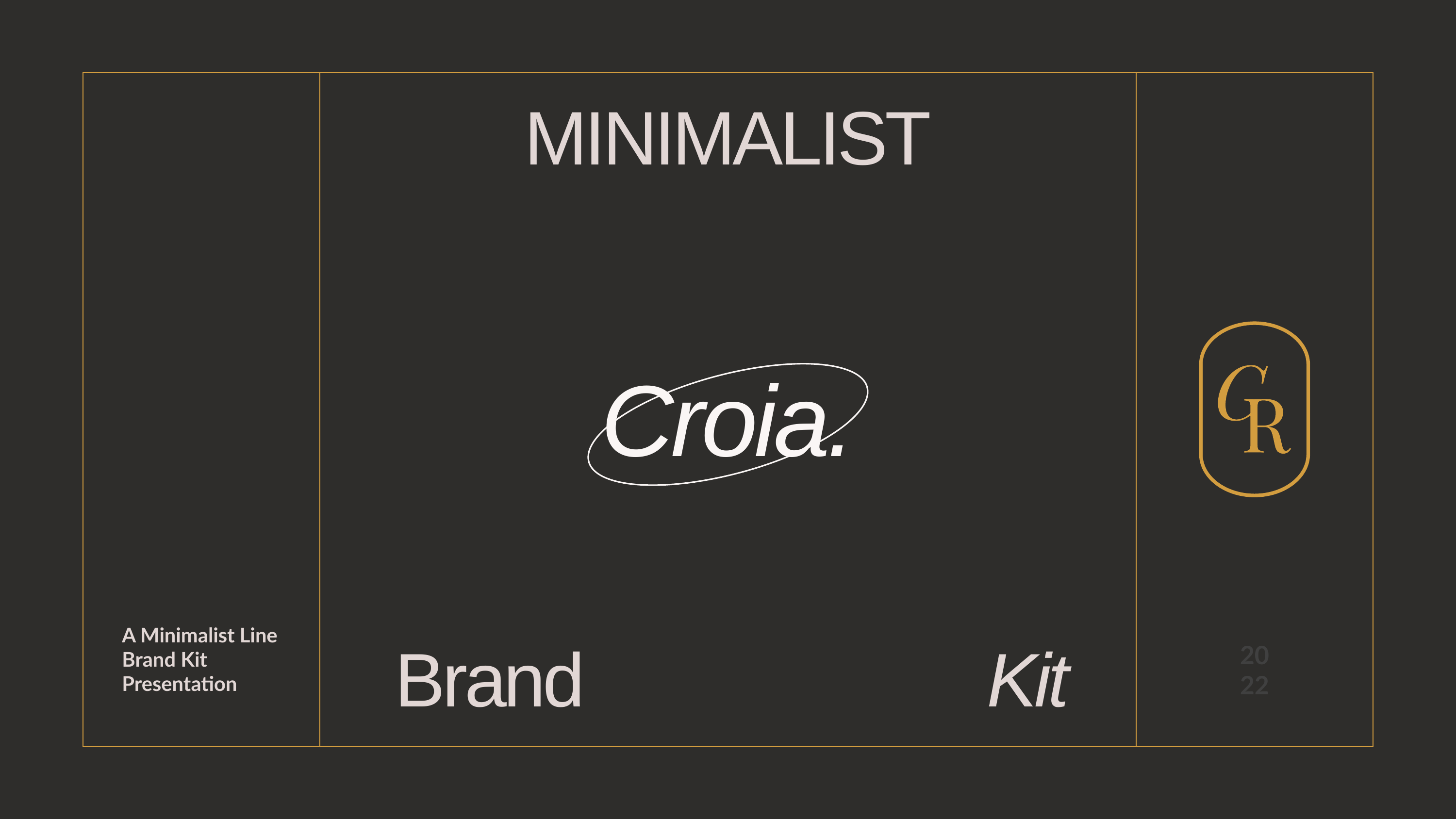

MINIMALIST

Croia.

A Minimalist Line Brand Kit Presentation
Brand
Kit
2022